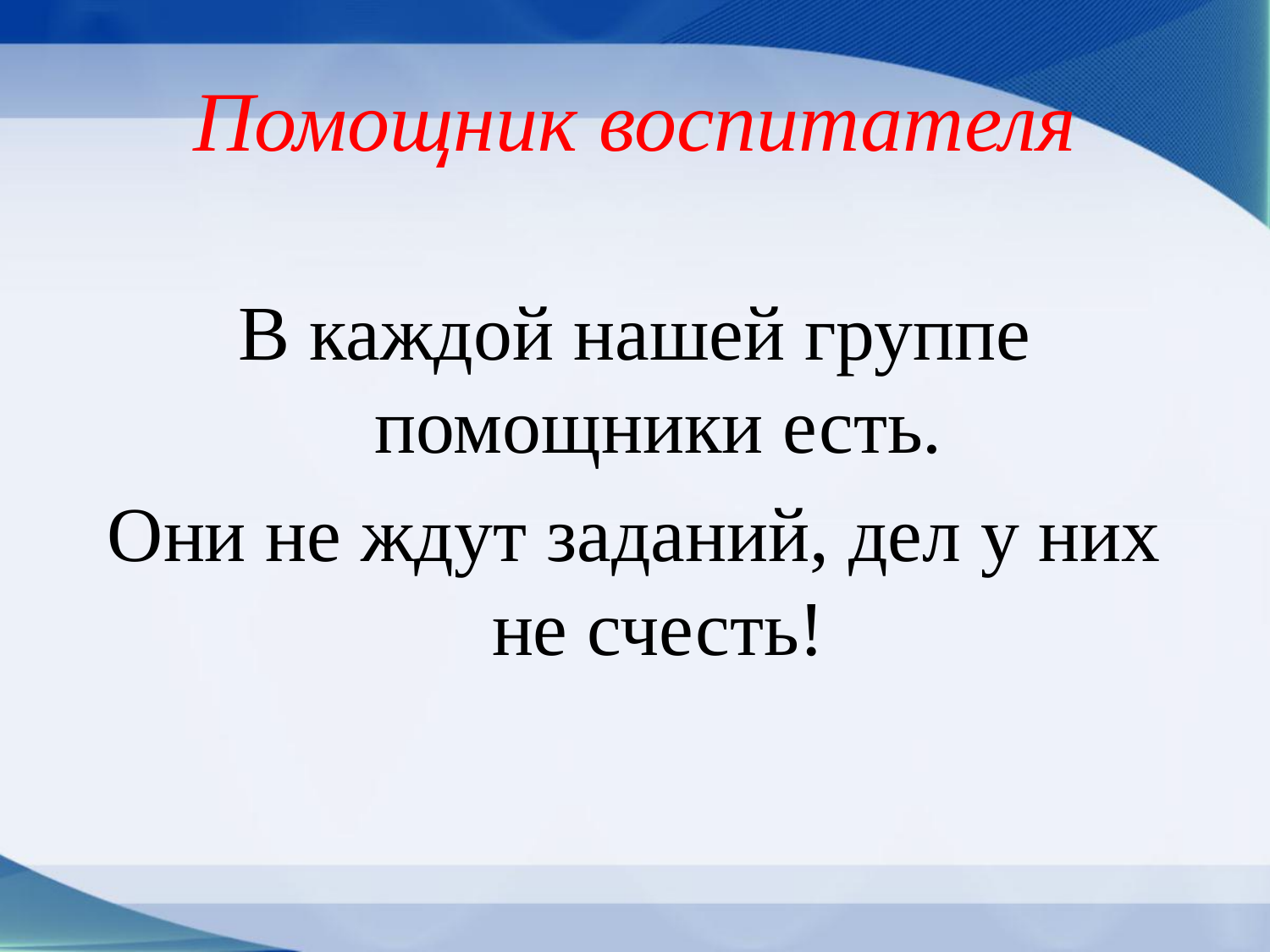

# Помощник воспитателя
В каждой нашей группе помощники есть.
Они не ждут заданий, дел у них не счесть!